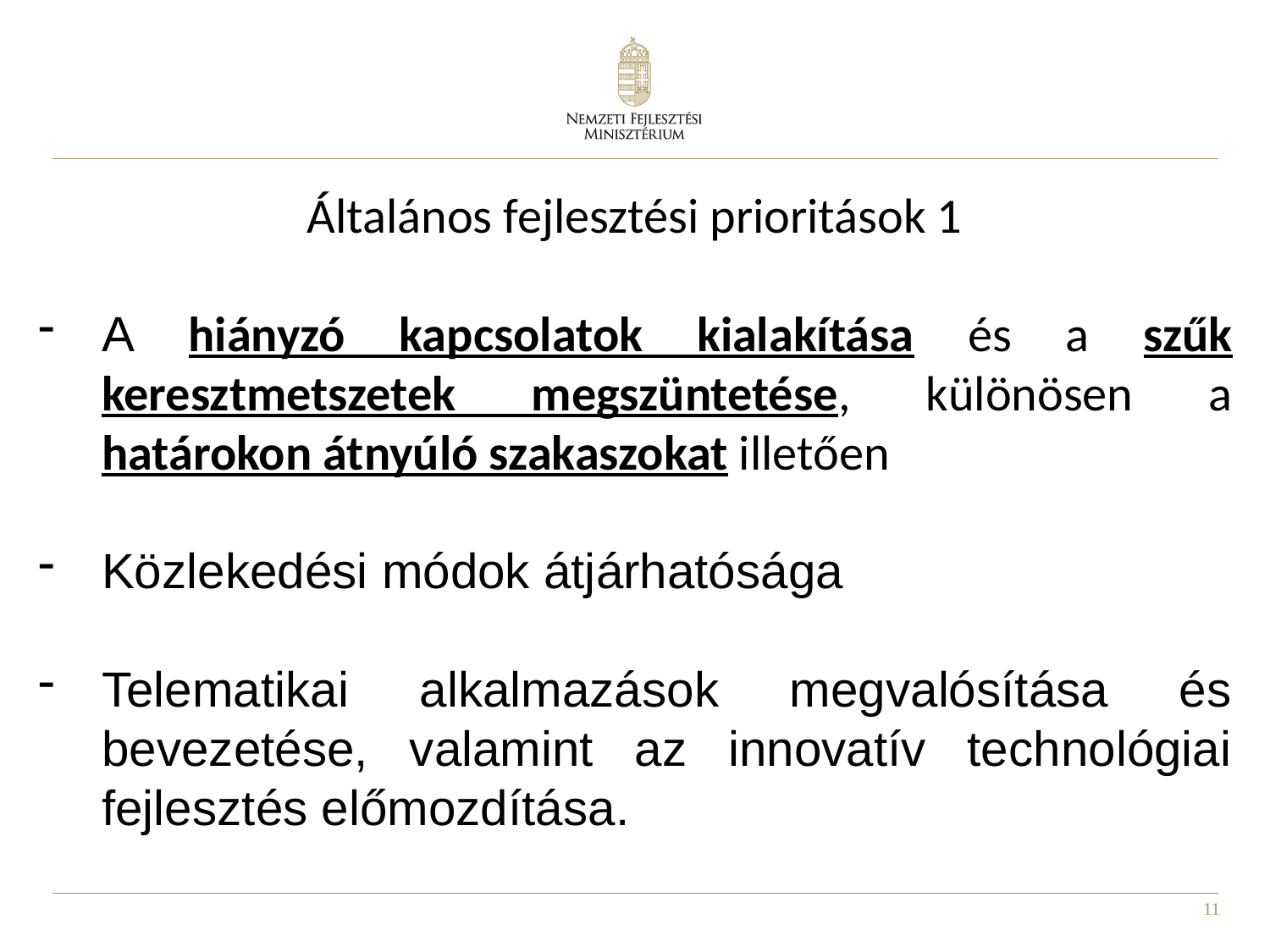

Általános fejlesztési prioritások 1
A hiányzó kapcsolatok kialakítása és a szűk keresztmetszetek megszüntetése, különösen a határokon átnyúló szakaszokat illetően

Közlekedési módok átjárhatósága

Telematikai alkalmazások megvalósítása és bevezetése, valamint az innovatív technológiai fejlesztés előmozdítása.